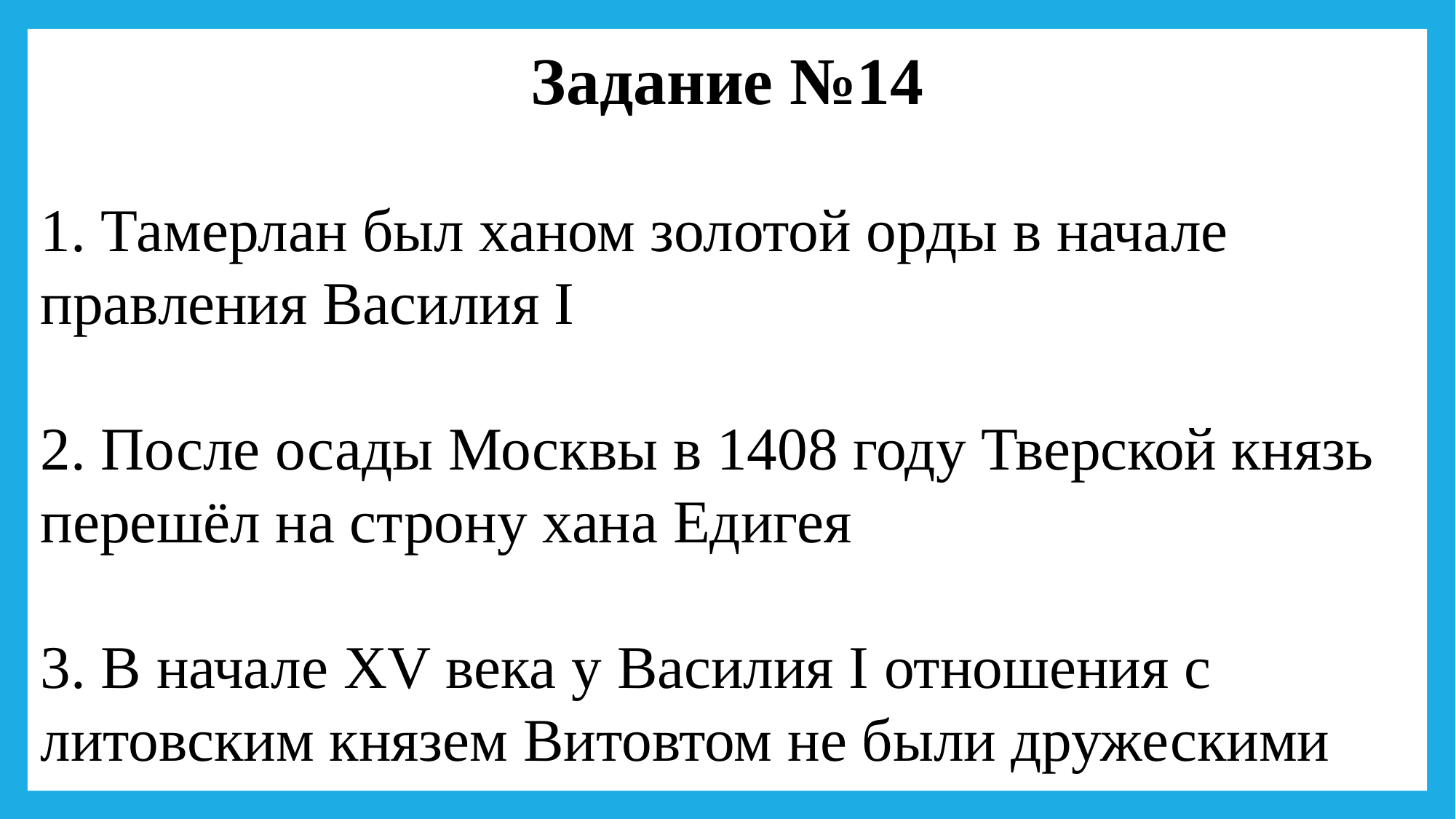

Задание №14

1. Тамерлан был ханом золотой орды в начале правления Василия I

2. После осады Москвы в 1408 году Тверской князь перешёл на строну хана Едигея

3. В начале XV века у Василия I отношения с литовским князем Витовтом не были дружескими